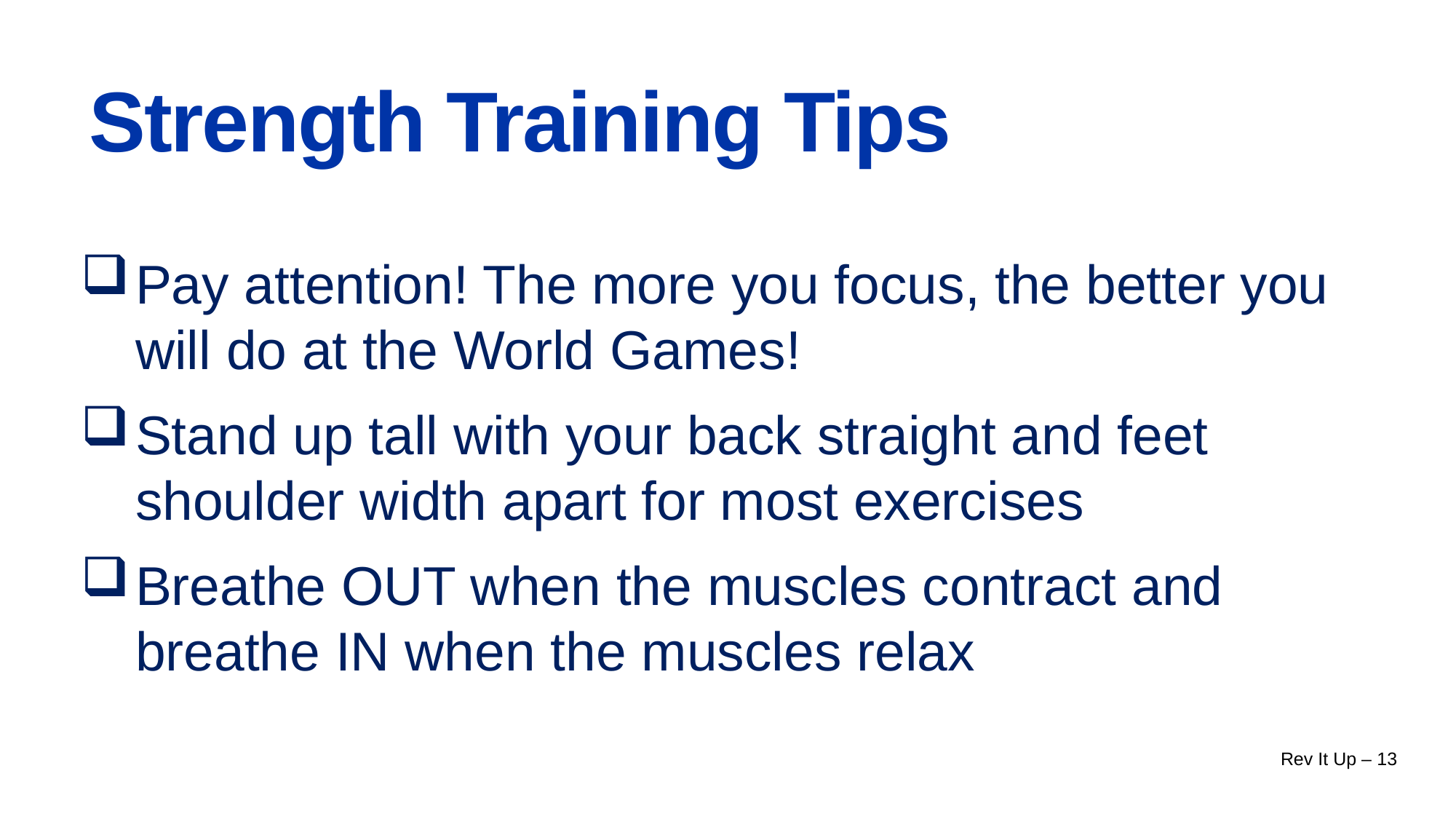

# Strength Training Tips
Pay attention! The more you focus, the better you will do at the World Games!
Stand up tall with your back straight and feet shoulder width apart for most exercises
Breathe OUT when the muscles contract and breathe IN when the muscles relax
Rev It Up – 13